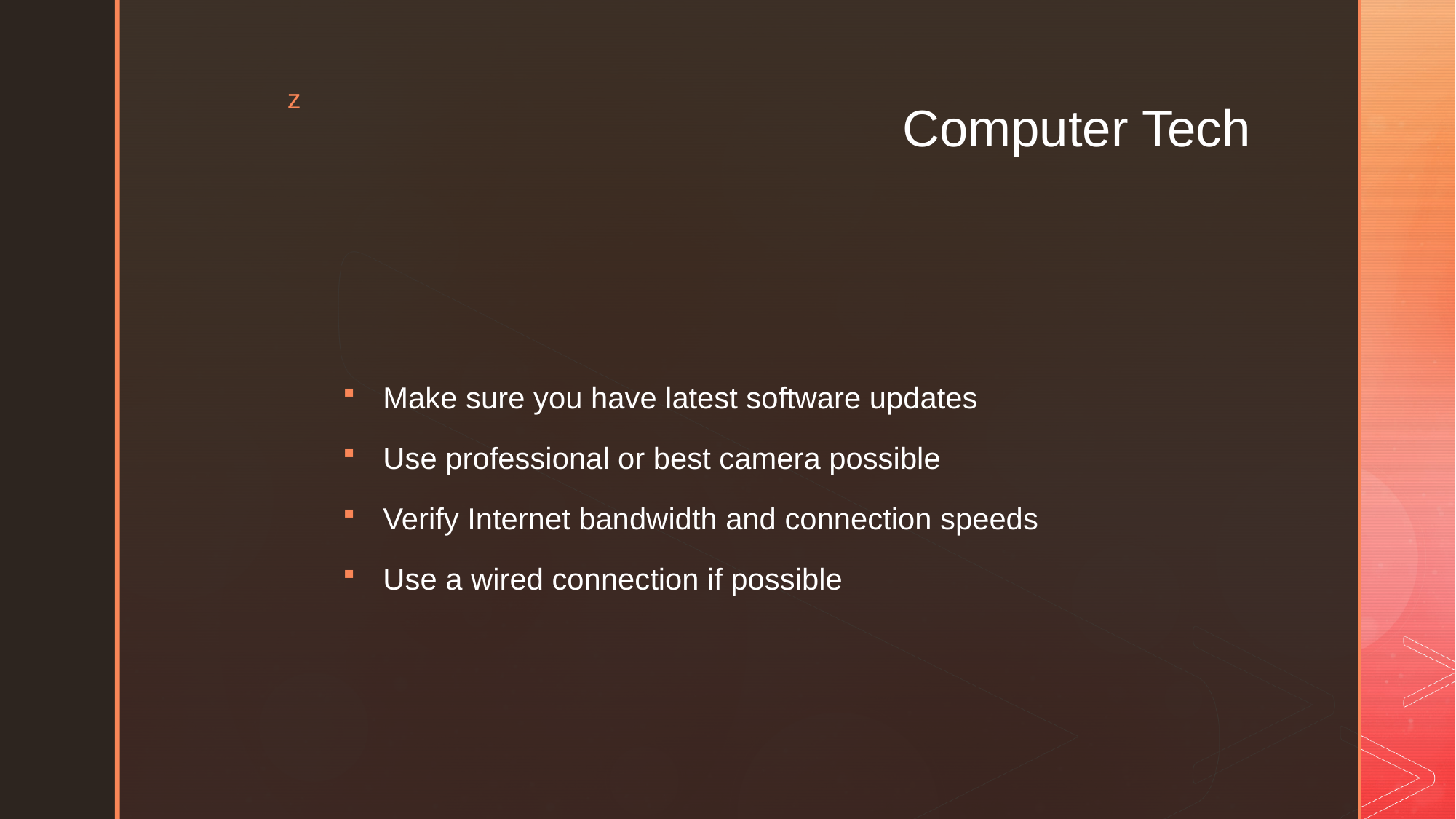

# Computer Tech
Make sure you have latest software updates
Use professional or best camera possible
Verify Internet bandwidth and connection speeds
Use a wired connection if possible